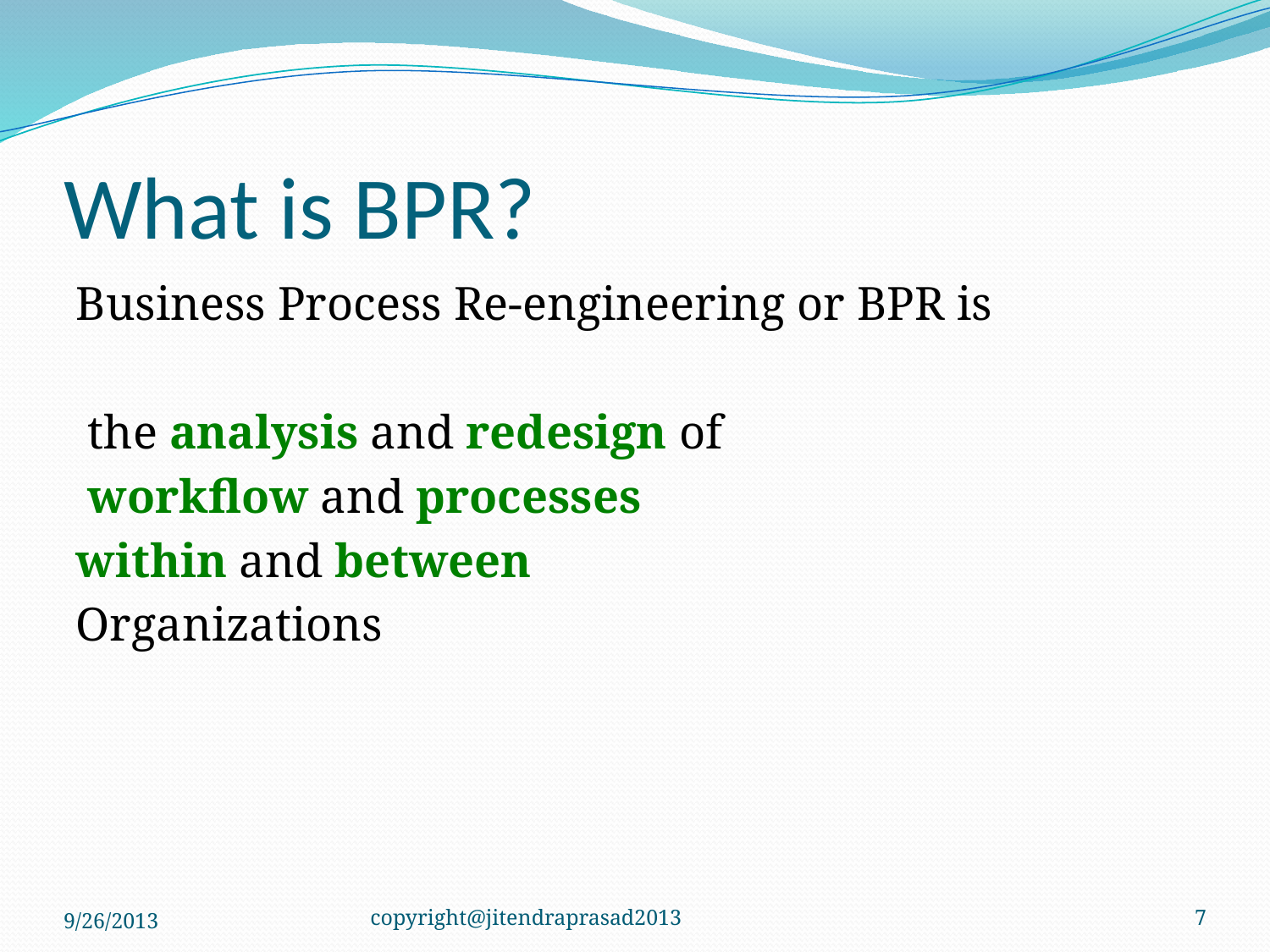

# What is BPR?
Business Process Re-engineering or BPR is

 the analysis and redesign of
 workflow and processes
within and between
Organizations

9/26/2013
copyright@jitendraprasad2013
7